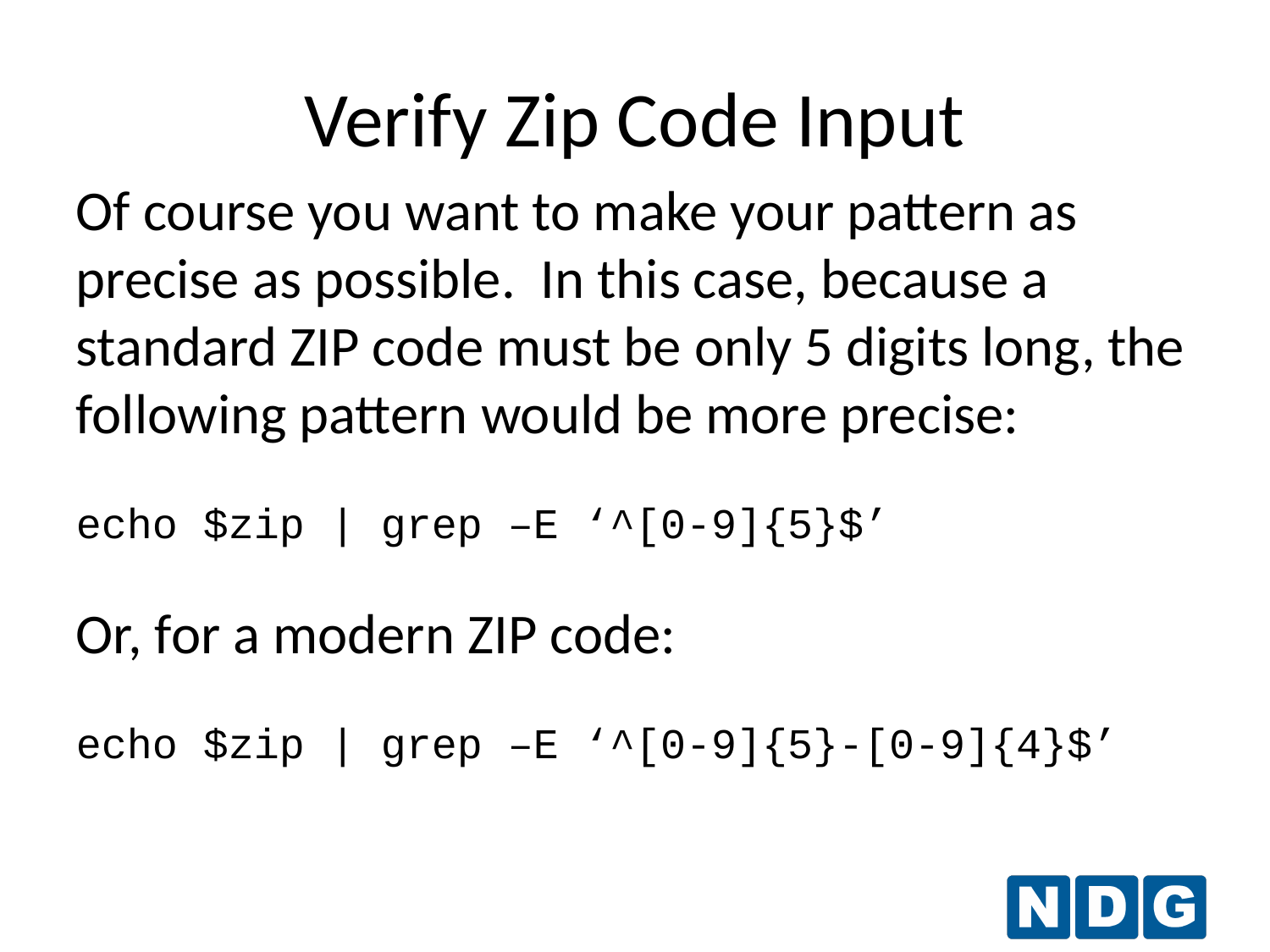

Verify Zip Code Input
Of course you want to make your pattern as precise as possible.  In this case, because a standard ZIP code must be only 5 digits long, the following pattern would be more precise:

echo $zip | grep –E ‘^[0-9]{5}$’

Or, for a modern ZIP code:

echo $zip | grep –E ‘^[0-9]{5}-[0-9]{4}$’